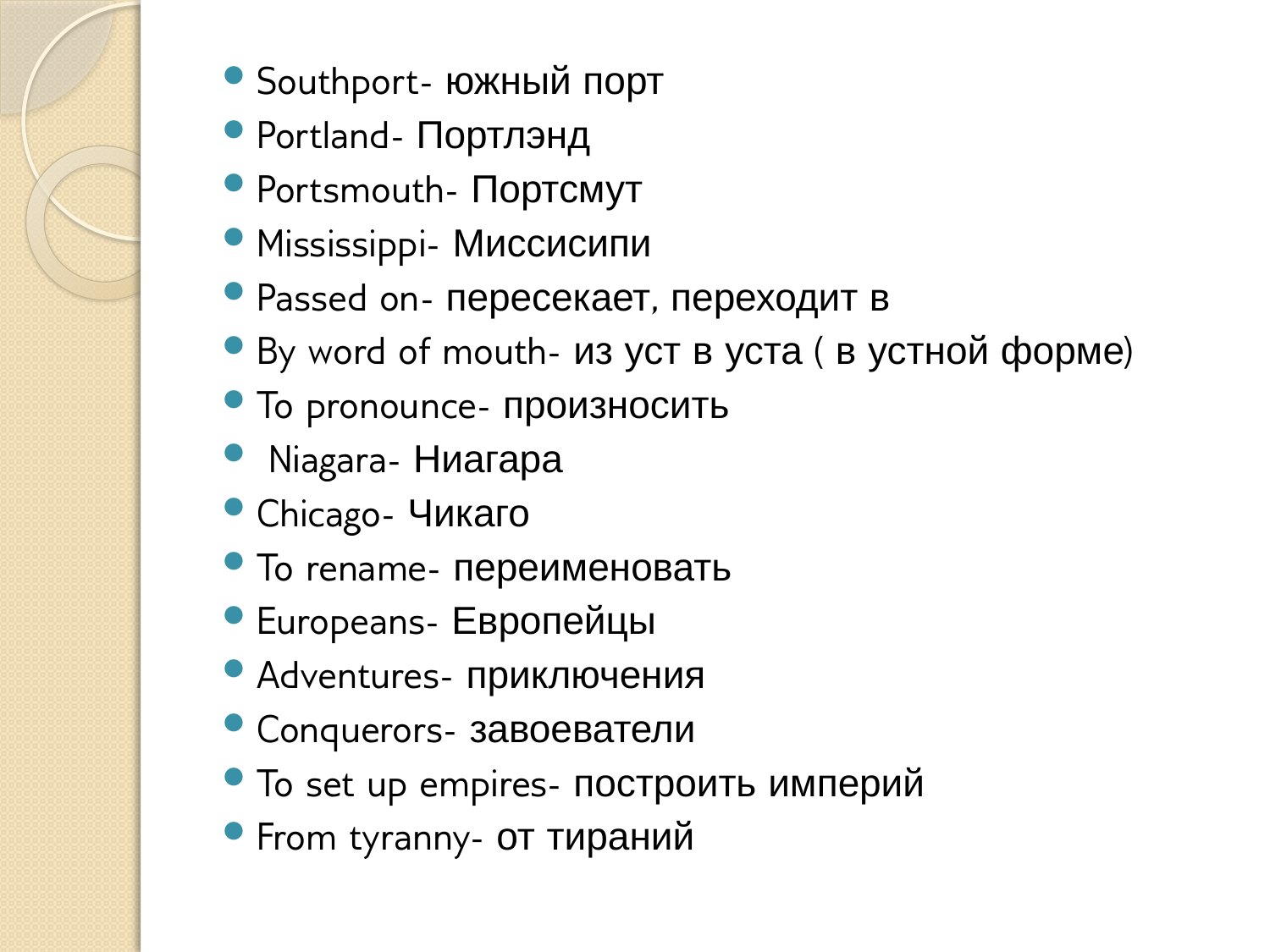

Southport- южный порт
Portland- Портлэнд
Portsmouth- Портсмут
Mississippi- Миссисипи
Passed on- пересекает, переходит в
By word of mouth- из уст в уста ( в устной форме)
To pronounce- произносить
 Niagara- Ниагара
Chicago- Чикаго
To rename- переименовать
Europeans- Европейцы
Adventures- приключения
Conquerors- завоеватели
To set up empires- построить империй
From tyranny- от тираний